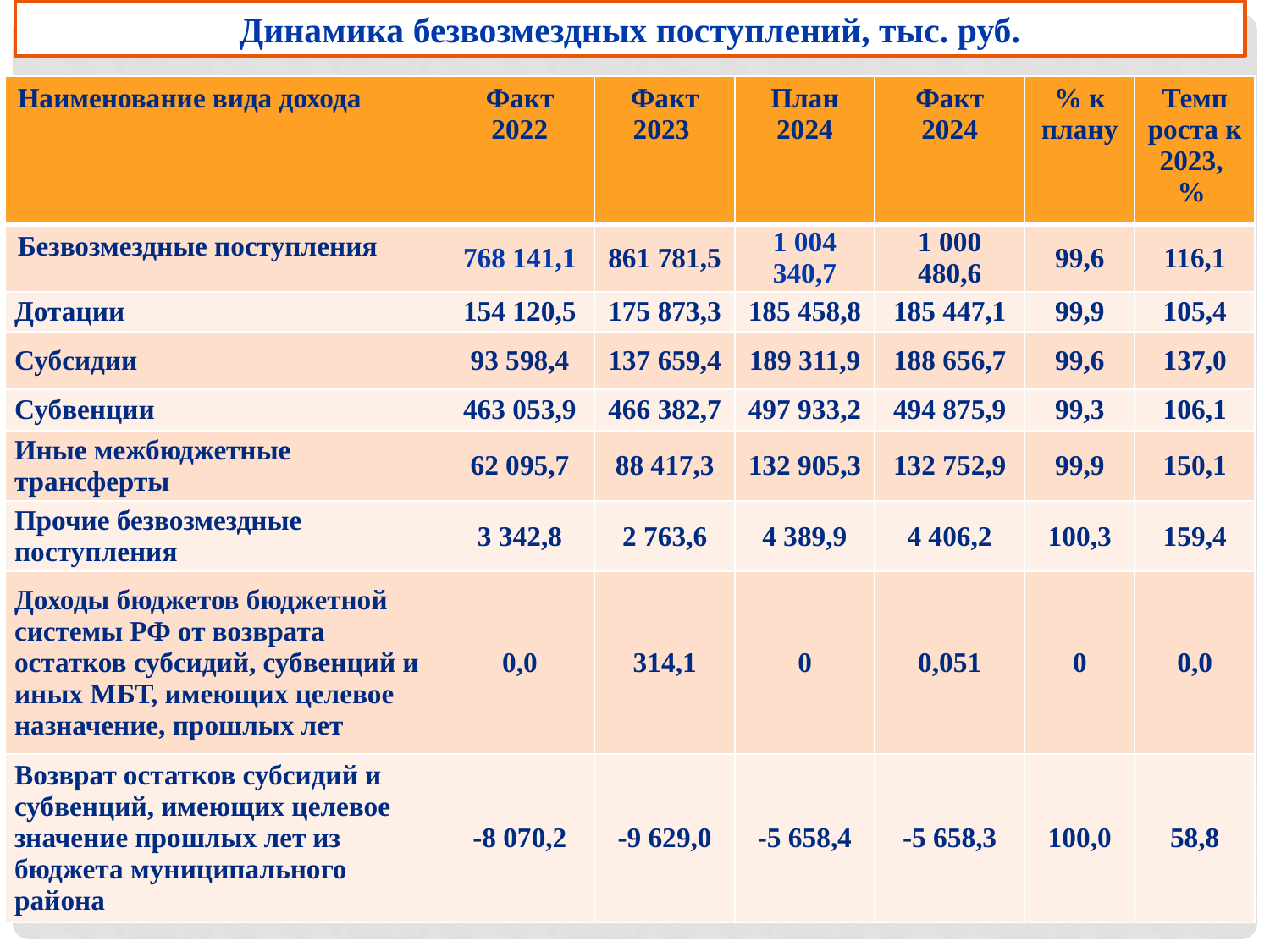

Динамика безвозмездных поступлений, тыс. руб.
| Наименование вида дохода | Факт 2022 | Факт 2023 | План 2024 | Факт 2024 | % к плану | Темп роста к 2023, % |
| --- | --- | --- | --- | --- | --- | --- |
| Безвозмездные поступления | 768 141,1 | 861 781,5 | 1 004 340,7 | 1 000 480,6 | 99,6 | 116,1 |
| Дотации | 154 120,5 | 175 873,3 | 185 458,8 | 185 447,1 | 99,9 | 105,4 |
| Субсидии | 93 598,4 | 137 659,4 | 189 311,9 | 188 656,7 | 99,6 | 137,0 |
| Субвенции | 463 053,9 | 466 382,7 | 497 933,2 | 494 875,9 | 99,3 | 106,1 |
| Иные межбюджетные трансферты | 62 095,7 | 88 417,3 | 132 905,3 | 132 752,9 | 99,9 | 150,1 |
| Прочие безвозмездные поступления | 3 342,8 | 2 763,6 | 4 389,9 | 4 406,2 | 100,3 | 159,4 |
| Доходы бюджетов бюджетной системы РФ от возврата остатков субсидий, субвенций и иных МБТ, имеющих целевое назначение, прошлых лет | 0,0 | 314,1 | 0 | 0,051 | 0 | 0,0 |
| Возврат остатков субсидий и субвенций, имеющих целевое значение прошлых лет из бюджета муниципального района | -8 070,2 | -9 629,0 | -5 658,4 | -5 658,3 | 100,0 | 58,8 |